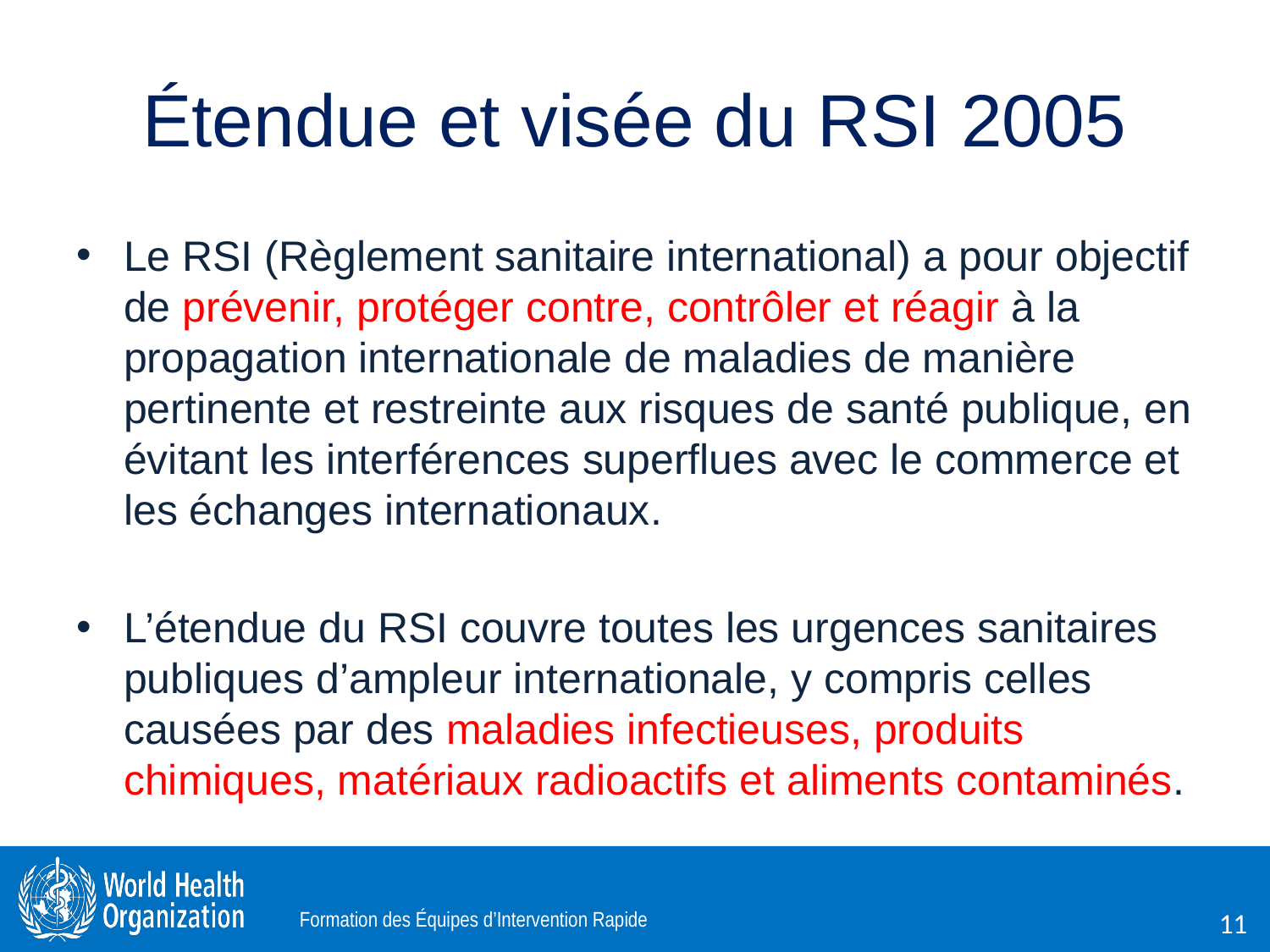

# Étendue et visée du RSI 2005
Le RSI (Règlement sanitaire international) a pour objectif de prévenir, protéger contre, contrôler et réagir à la propagation internationale de maladies de manière pertinente et restreinte aux risques de santé publique, en évitant les interférences superflues avec le commerce et les échanges internationaux.

L’étendue du RSI couvre toutes les urgences sanitaires publiques d’ampleur internationale, y compris celles causées par des maladies infectieuses, produits chimiques, matériaux radioactifs et aliments contaminés.